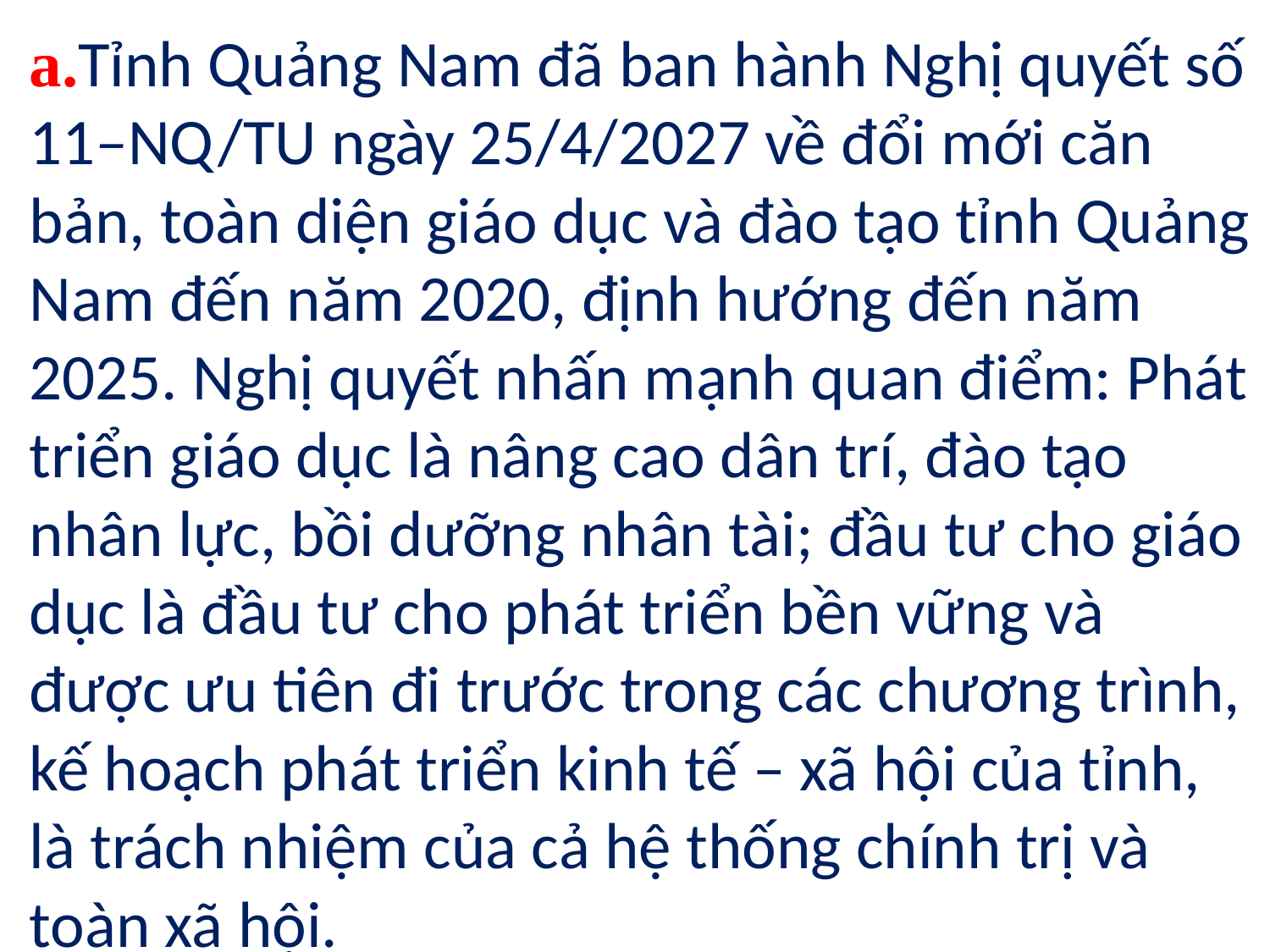

a.Tỉnh Quảng Nam đã ban hành Nghị quyết số 11–NQ/TU ngày 25/4/2027 về đổi mới căn bản, toàn diện giáo dục và đào tạo tỉnh Quảng Nam đến năm 2020, định hướng đến năm 2025. Nghị quyết nhấn mạnh quan điểm: Phát triển giáo dục là nâng cao dân trí, đào tạo nhân lực, bồi dưỡng nhân tài; đầu tư cho giáo dục là đầu tư cho phát triển bền vững và được ưu tiên đi trước trong các chương trình, kế hoạch phát triển kinh tế – xã hội của tỉnh, là trách nhiệm của cả hệ thống chính trị và toàn xã hội.